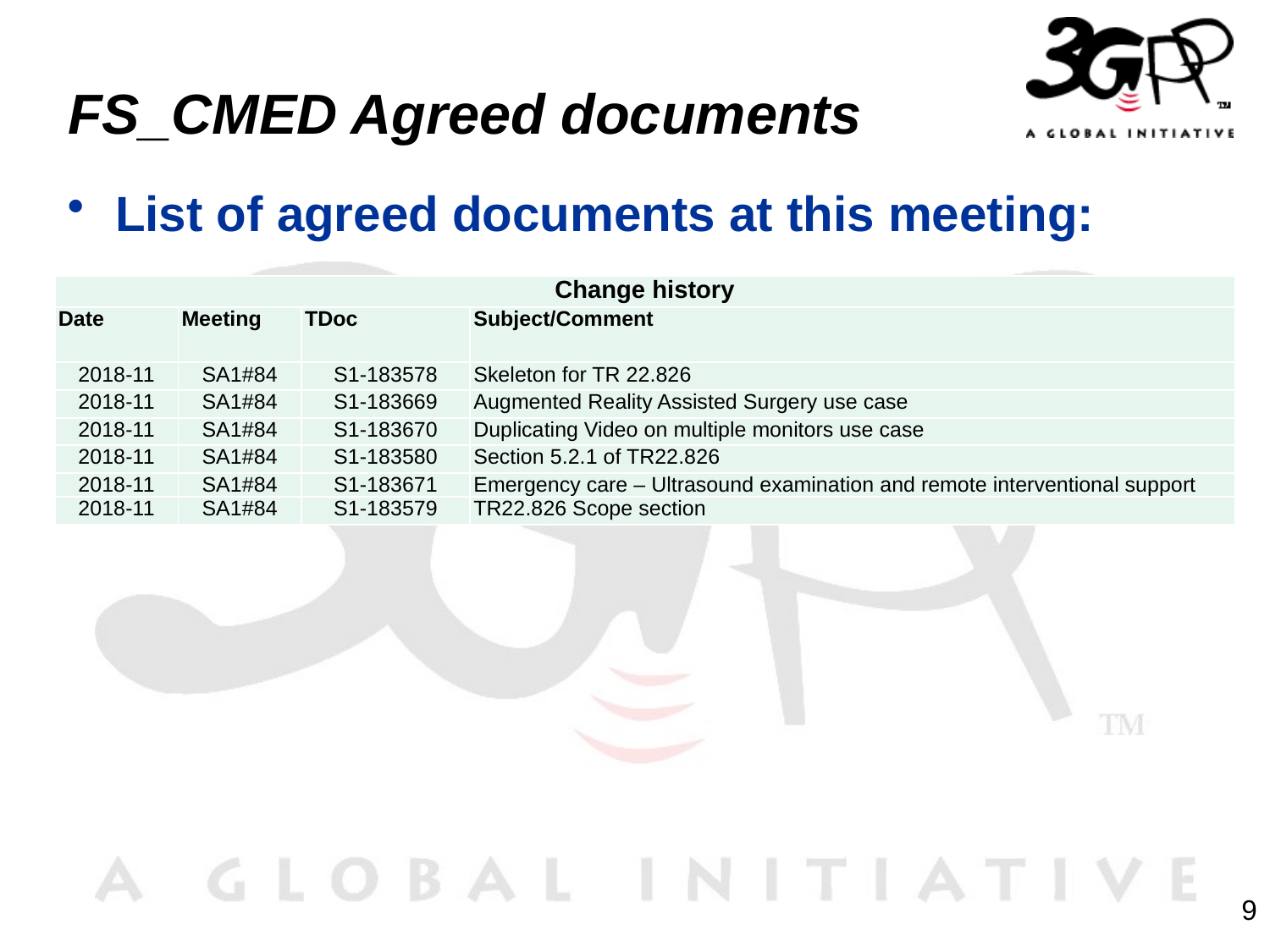

# FS_CMED Agreed documents
List of agreed documents at this meeting:

| Change history |  |  |  |
| --- | --- | --- | --- |
| Date | Meeting | TDoc | Subject/Comment |
| 2018-11 | SA1#84 | S1-183578 | Skeleton for TR 22.826 |
| 2018-11 | SA1#84 | S1-183669 | Augmented Reality Assisted Surgery use case |
| 2018-11 | SA1#84 | S1-183670 | Duplicating Video on multiple monitors use case |
| 2018-11 | SA1#84 | S1-183580 | Section 5.2.1 of TR22.826 |
| 2018-11 | SA1#84 | S1-183671 | Emergency care – Ultrasound examination and remote interventional support |
| 2018-11 | SA1#84 | S1-183579 | TR22.826 Scope section |
9